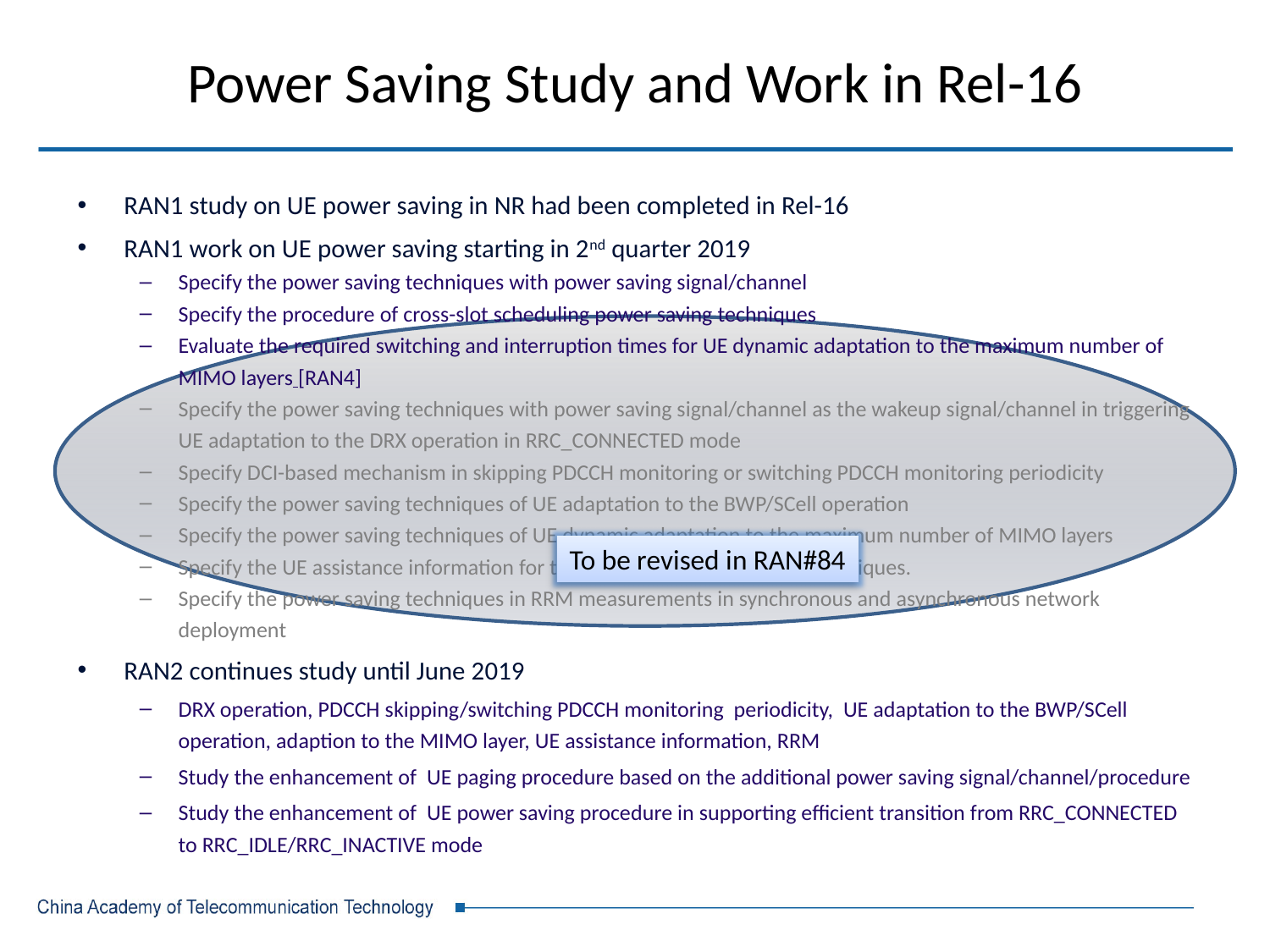

# Power Saving Study and Work in Rel-16
RAN1 study on UE power saving in NR had been completed in Rel-16
RAN1 work on UE power saving starting in 2nd quarter 2019
Specify the power saving techniques with power saving signal/channel
Specify the procedure of cross-slot scheduling power saving techniques
Evaluate the required switching and interruption times for UE dynamic adaptation to the maximum number of MIMO layers [RAN4]
Specify the power saving techniques with power saving signal/channel as the wakeup signal/channel in triggering UE adaptation to the DRX operation in RRC_CONNECTED mode
Specify DCI-based mechanism in skipping PDCCH monitoring or switching PDCCH monitoring periodicity
Specify the power saving techniques of UE adaptation to the BWP/SCell operation
Specify the power saving techniques of UE dynamic adaptation to the maximum number of MIMO layers
Specify the UE assistance information for the associated power saving techniques.
Specify the power saving techniques in RRM measurements in synchronous and asynchronous network deployment
RAN2 continues study until June 2019
DRX operation, PDCCH skipping/switching PDCCH monitoring  periodicity,  UE adaptation to the BWP/SCell operation, adaption to the MIMO layer, UE assistance information, RRM
Study the enhancement of  UE paging procedure based on the additional power saving signal/channel/procedure
Study the enhancement of  UE power saving procedure in supporting efficient transition from RRC_CONNECTED to RRC_IDLE/RRC_INACTIVE mode

To be revised in RAN#84